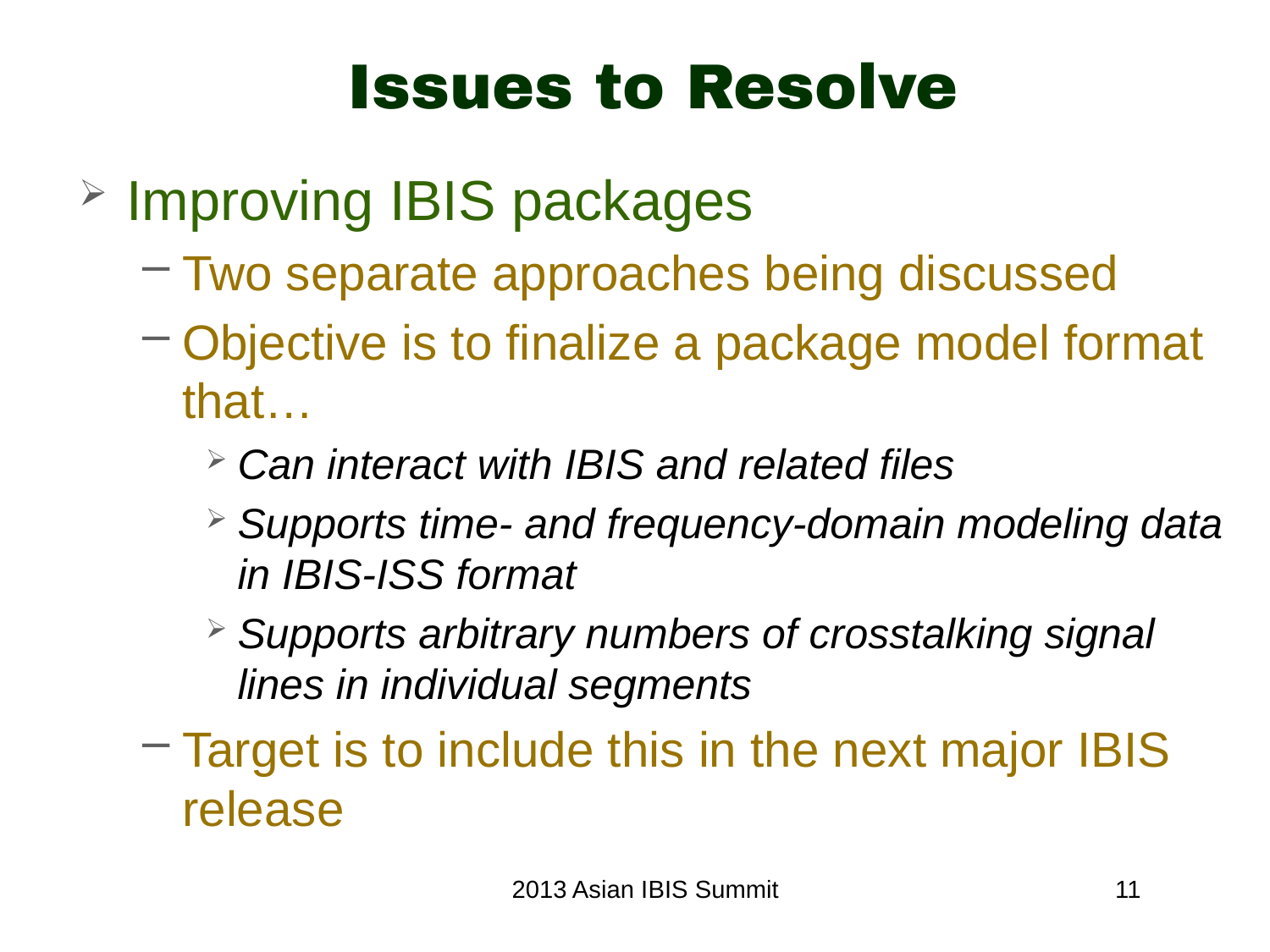

# Issues to Resolve
Improving IBIS packages
Two separate approaches being discussed
Objective is to finalize a package model format that…
Can interact with IBIS and related files
Supports time- and frequency-domain modeling data in IBIS-ISS format
Supports arbitrary numbers of crosstalking signal lines in individual segments
Target is to include this in the next major IBIS release

2013 Asian IBIS Summit

11